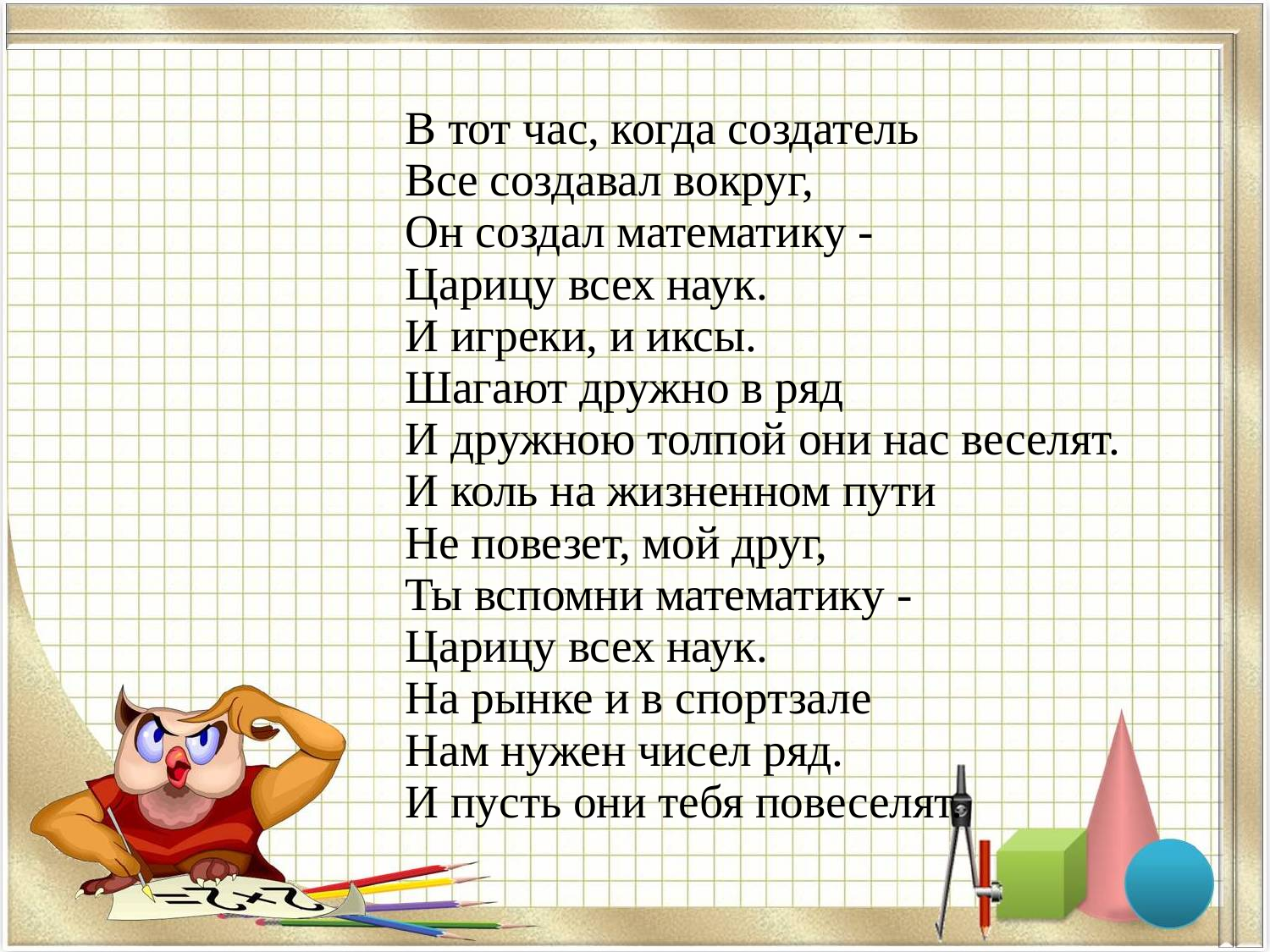

В тот час, когда создатель
Все создавал вокруг,
Он создал математику -
Царицу всех наук.
И игреки, и иксы.
Шагают дружно в ряд
И дружною толпой они нас веселят.
И коль на жизненном пути
Не повезет, мой друг,
Ты вспомни математику -
Царицу всех наук.
На рынке и в спортзале
Нам нужен чисел ряд.
И пусть они тебя повеселят.